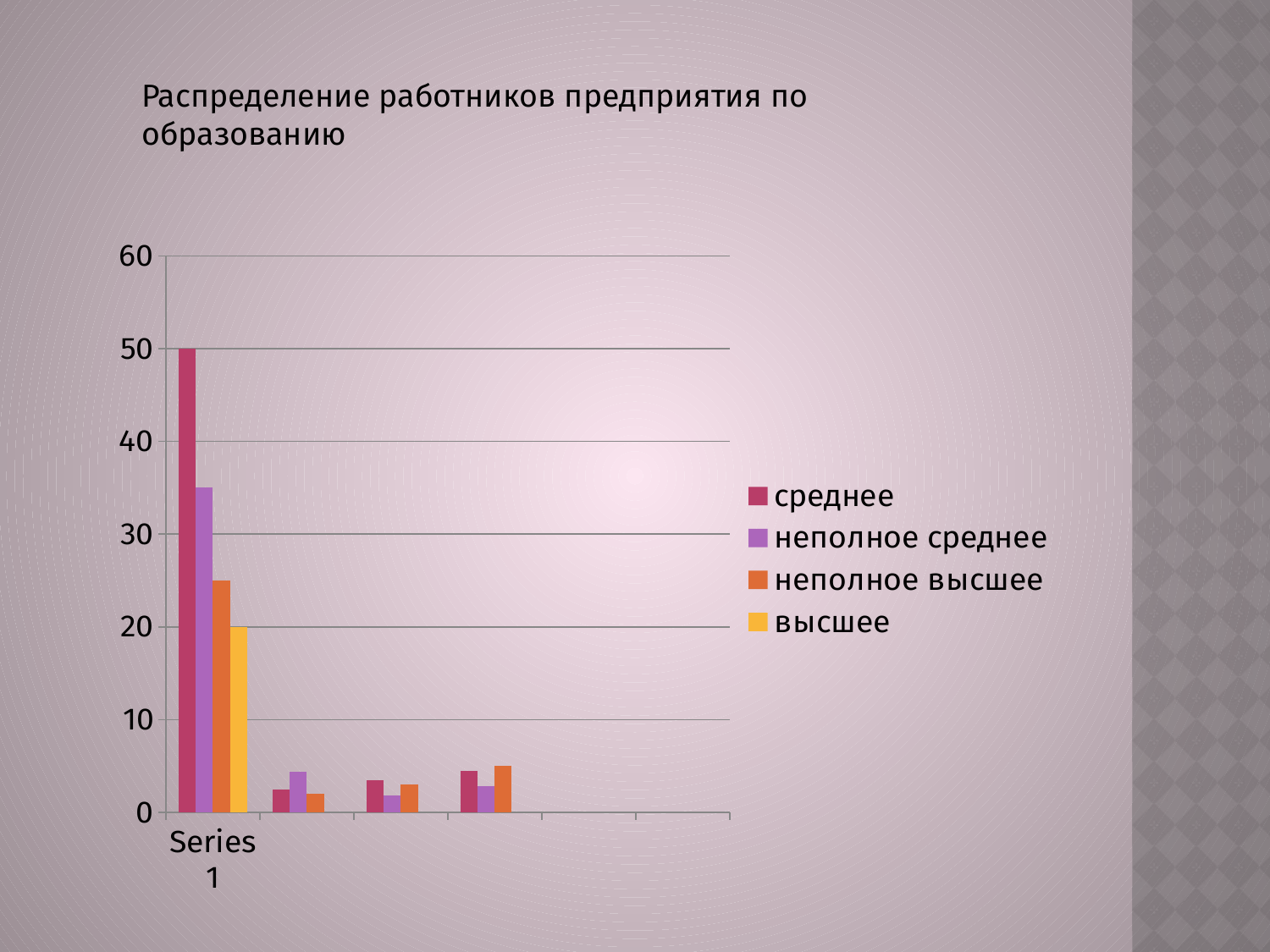

Распределение работников предприятия по образованию

### Chart

| Category | среднее | неполное среднее | неполное высшее | высшее |
|---|---|---|---|---|
|  | 50.0 | 35.0 | 25.0 | 20.0 |
|  | 2.5 | 4.4 | 2.0 | None |
|  | 3.5 | 1.8 | 3.0 | None |
|  | 4.5 | 2.8 | 5.0 | None |
|  | None | None | None | None |
|  | None | None | None | None |